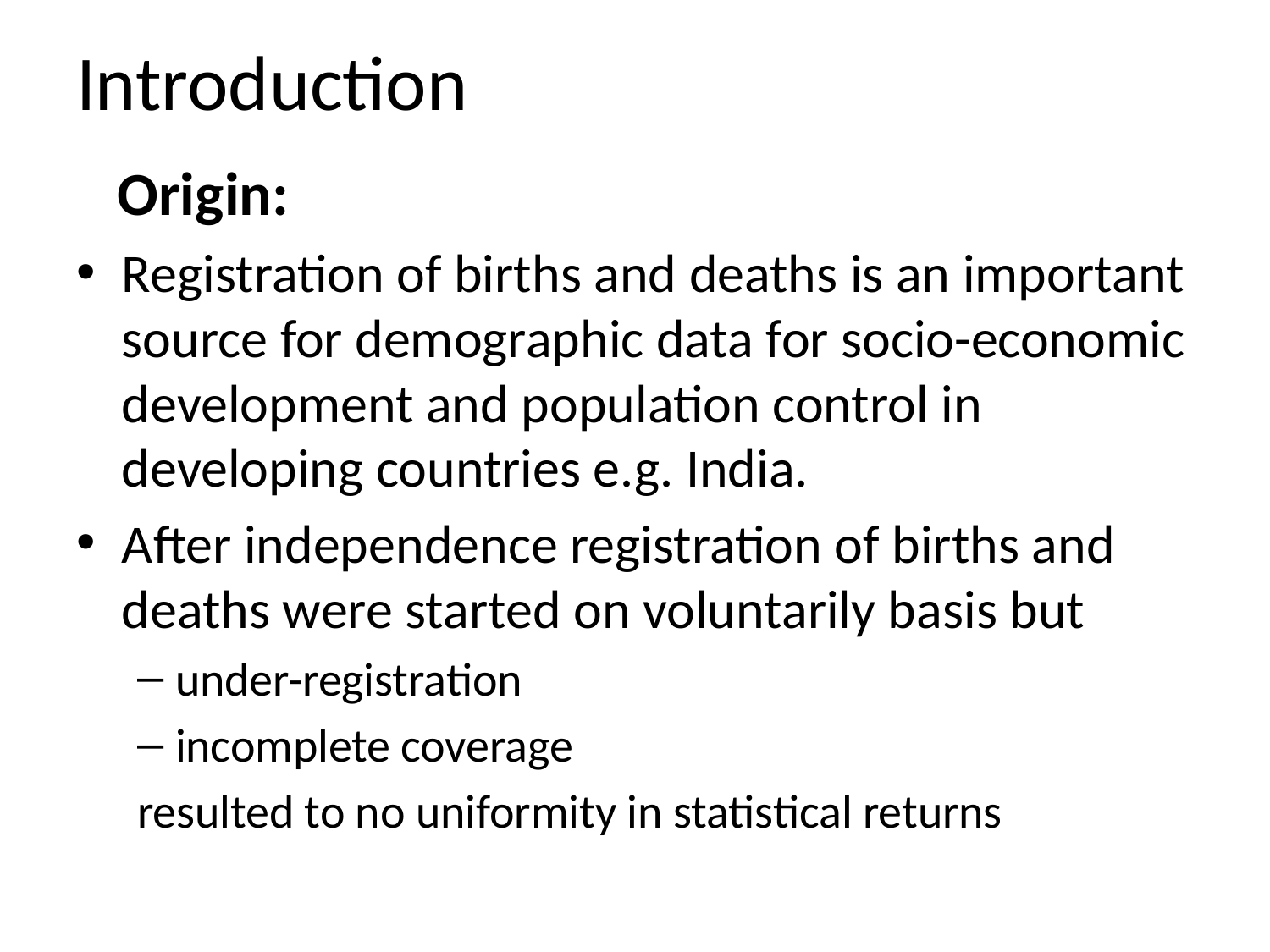

# Introduction
   Origin:
Registration of births and deaths is an important source for demographic data for socio-economic development and population control in developing countries e.g. India.
After independence registration of births and deaths were started on voluntarily basis but
under-registration
incomplete coverage
resulted to no uniformity in statistical returns